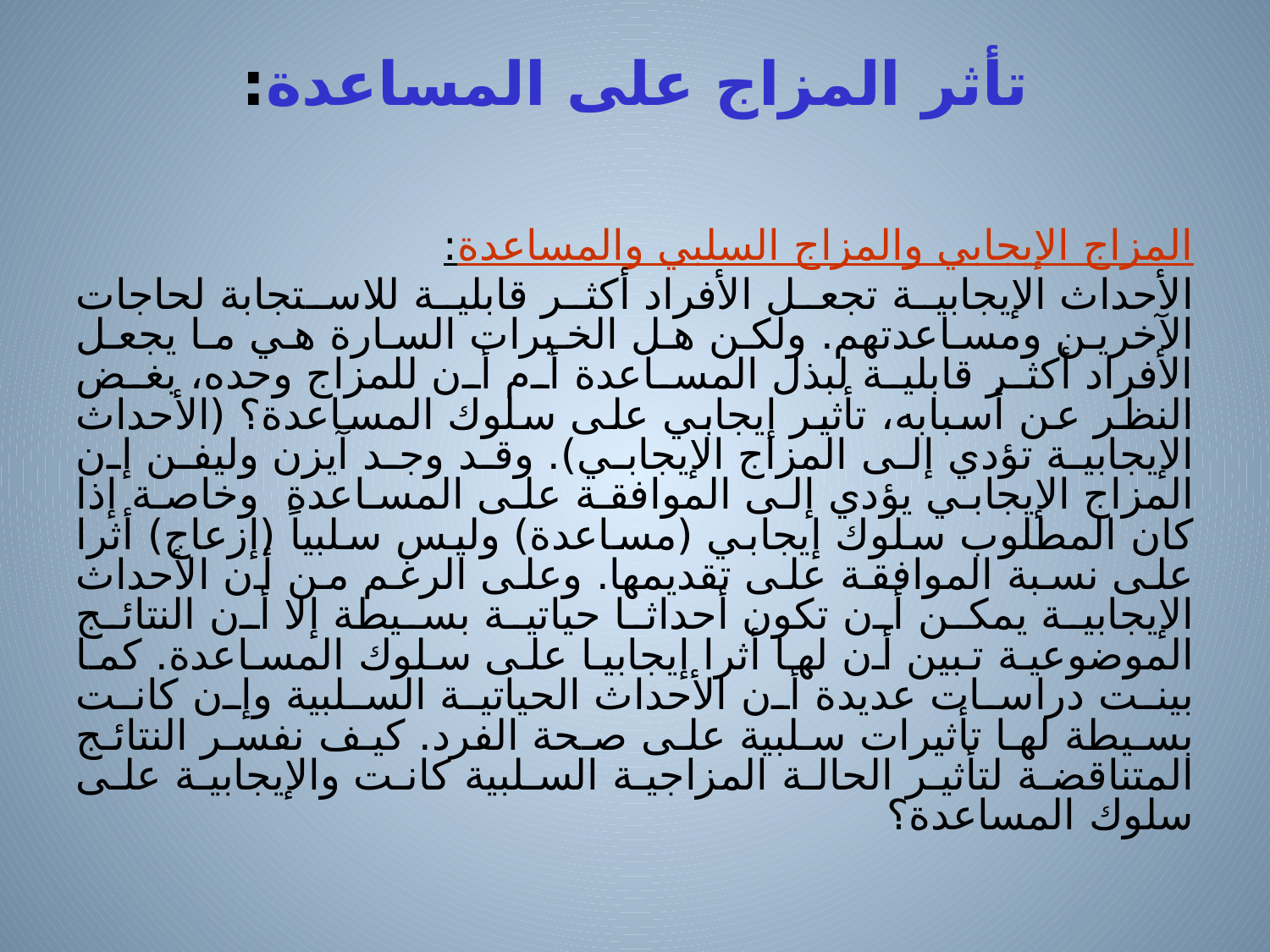

# تأثر المزاج على المساعدة:
المزاج الإيجابي والمزاج السلبي والمساعدة:
الأحداث الإيجابية تجعل الأفراد أكثر قابلية للاستجابة لحاجات الآخرين ومساعدتهم. ولكن هل الخبرات السارة هي ما يجعل الأفراد أكثر قابلية لبذل المساعدة أم أن للمزاج وحده، بغض النظر عن أسبابه، تأثير إيجابي على سلوك المساعدة؟ (الأحداث الإيجابية تؤدي إلى المزاج الإيجابي). وقد وجد آيزن وليفن إن المزاج الإيجابي يؤدي إلى الموافقة على المساعدة  وخاصة إذا كان المطلوب سلوك إيجابي (مساعدة) وليس سلبياً (إزعاج) أثرا على نسبة الموافقة على تقديمها. وعلى الرغم من أن الأحداث الإيجابية يمكن أن تكون أحداثا حياتية بسيطة إلا أن النتائج الموضوعية تبين أن لها أثرا إيجابيا على سلوك المساعدة. كما بينت دراسات عديدة أن الأحداث الحياتية السلبية وإن كانت بسيطة لها تأثيرات سلبية على صحة الفرد. كيف نفسر النتائج المتناقضة لتأثير الحالة المزاجية السلبية كانت والإيجابية على سلوك المساعدة؟